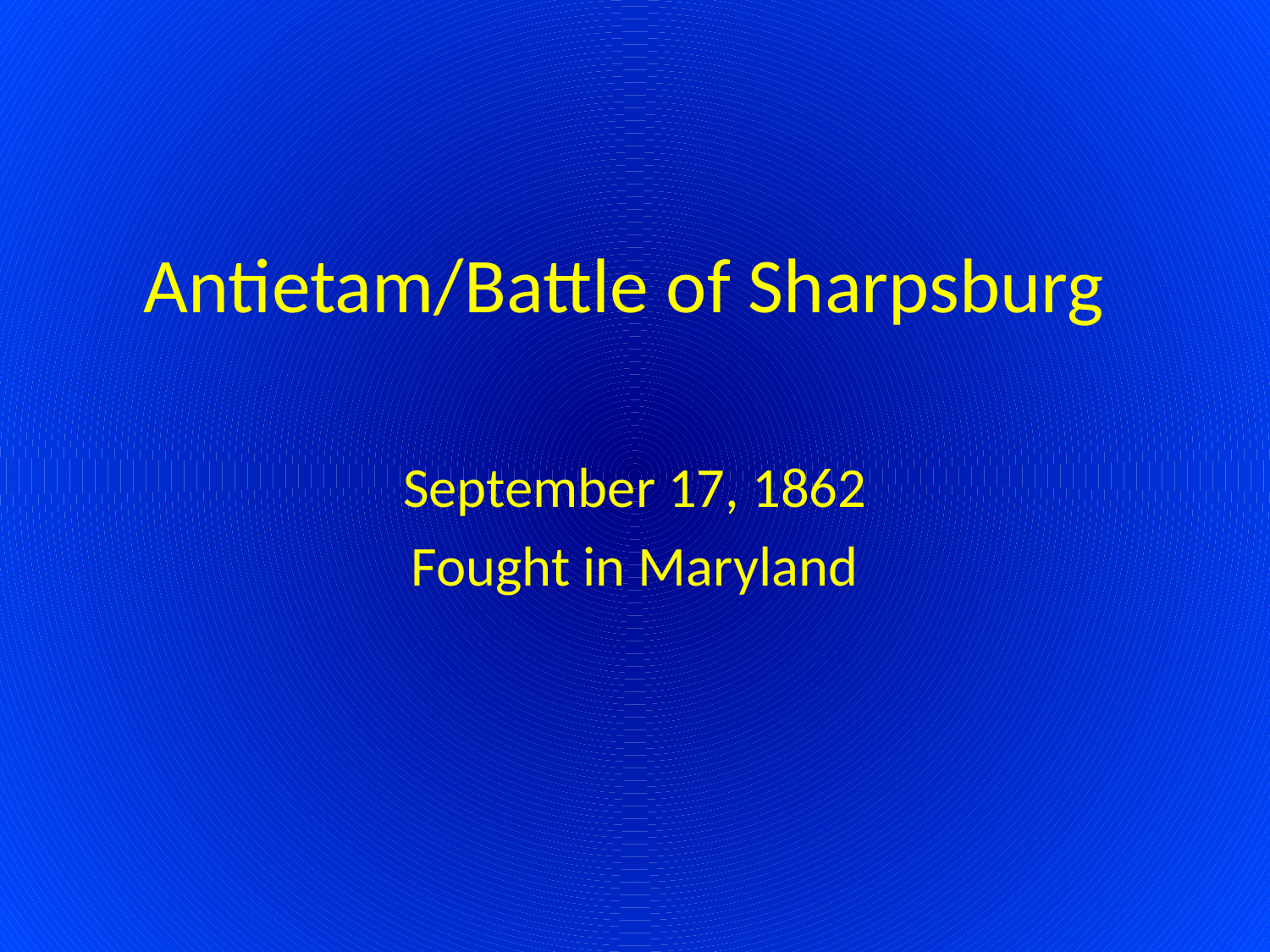

# Antietam/Battle of Sharpsburg
September 17, 1862
Fought in Maryland